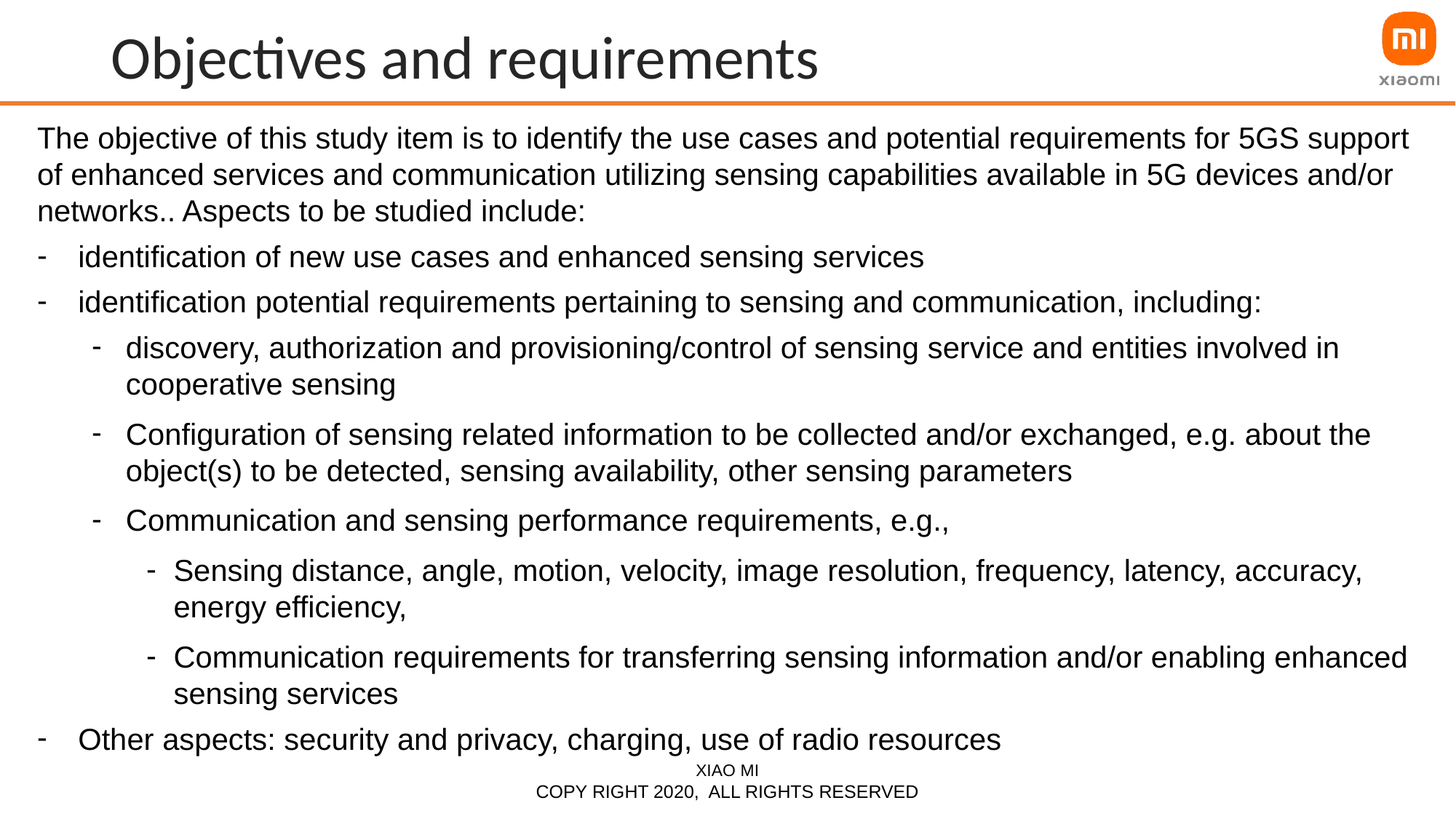

# Objectives and requirements
The objective of this study item is to identify the use cases and potential requirements for 5GS support of enhanced services and communication utilizing sensing capabilities available in 5G devices and/or networks.. Aspects to be studied include:
identification of new use cases and enhanced sensing services
identification potential requirements pertaining to sensing and communication, including:
discovery, authorization and provisioning/control of sensing service and entities involved in cooperative sensing
Configuration of sensing related information to be collected and/or exchanged, e.g. about the object(s) to be detected, sensing availability, other sensing parameters
Communication and sensing performance requirements, e.g.,
Sensing distance, angle, motion, velocity, image resolution, frequency, latency, accuracy, energy efficiency,
Communication requirements for transferring sensing information and/or enabling enhanced sensing services
Other aspects: security and privacy, charging, use of radio resources
XIAO MI
Copy right 2020,  all rights reserved